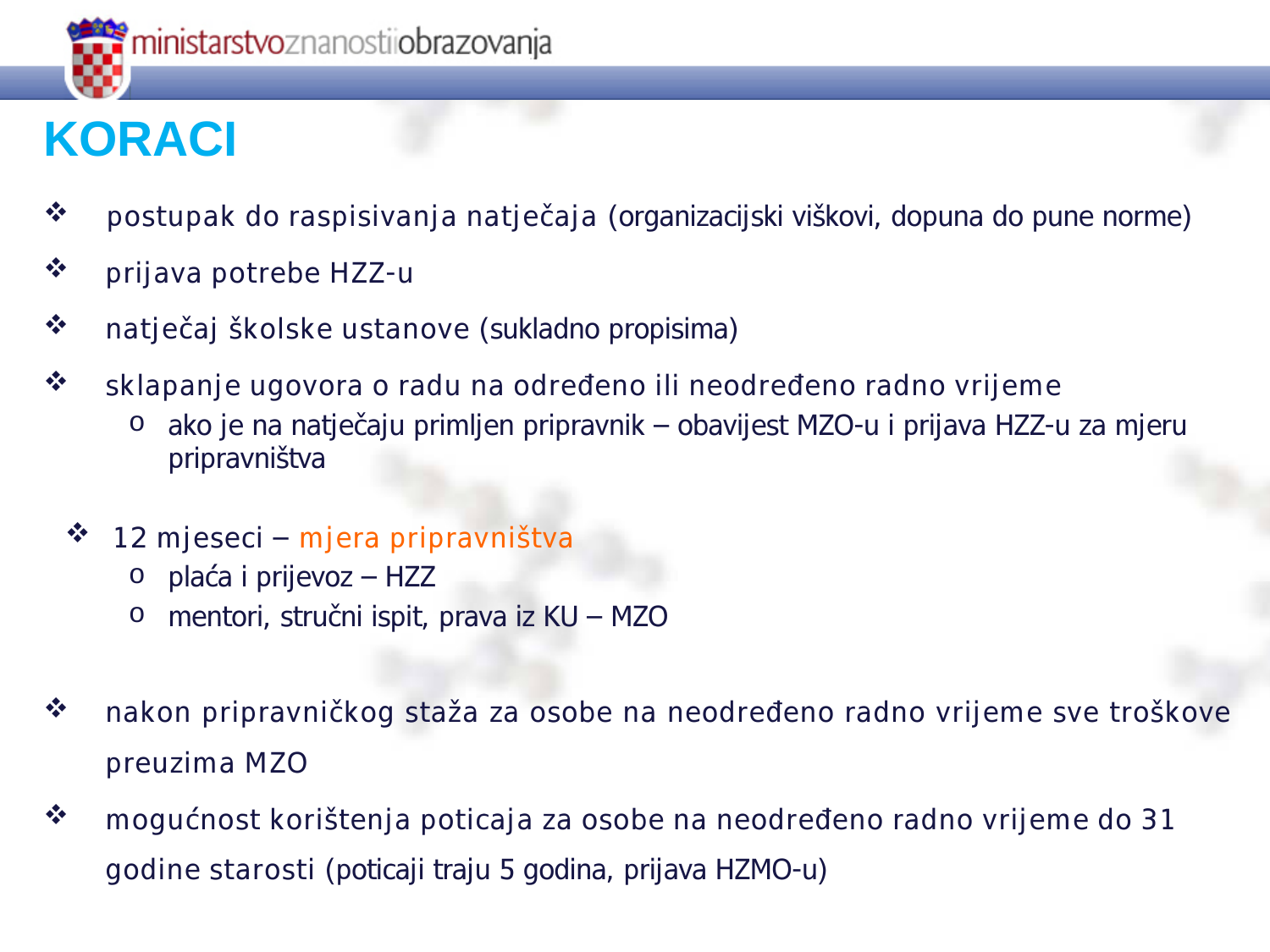

KORACI

postupak do raspisivanja natječaja (organizacijski viškovi, dopuna do pune norme)
prijava potrebe HZZ-u
natječaj školske ustanove (sukladno propisima)
sklapanje ugovora o radu na određeno ili neodređeno radno vrijeme
ako je na natječaju primljen pripravnik – obavijest MZO-u i prijava HZZ-u za mjeru pripravništva

12 mjeseci – mjera pripravništva
plaća i prijevoz – HZZ
mentori, stručni ispit, prava iz KU – MZO

nakon pripravničkog staža za osobe na neodređeno radno vrijeme sve troškove preuzima MZO
mogućnost korištenja poticaja za osobe na neodređeno radno vrijeme do 31 godine starosti (poticaji traju 5 godina, prijava HZMO-u)